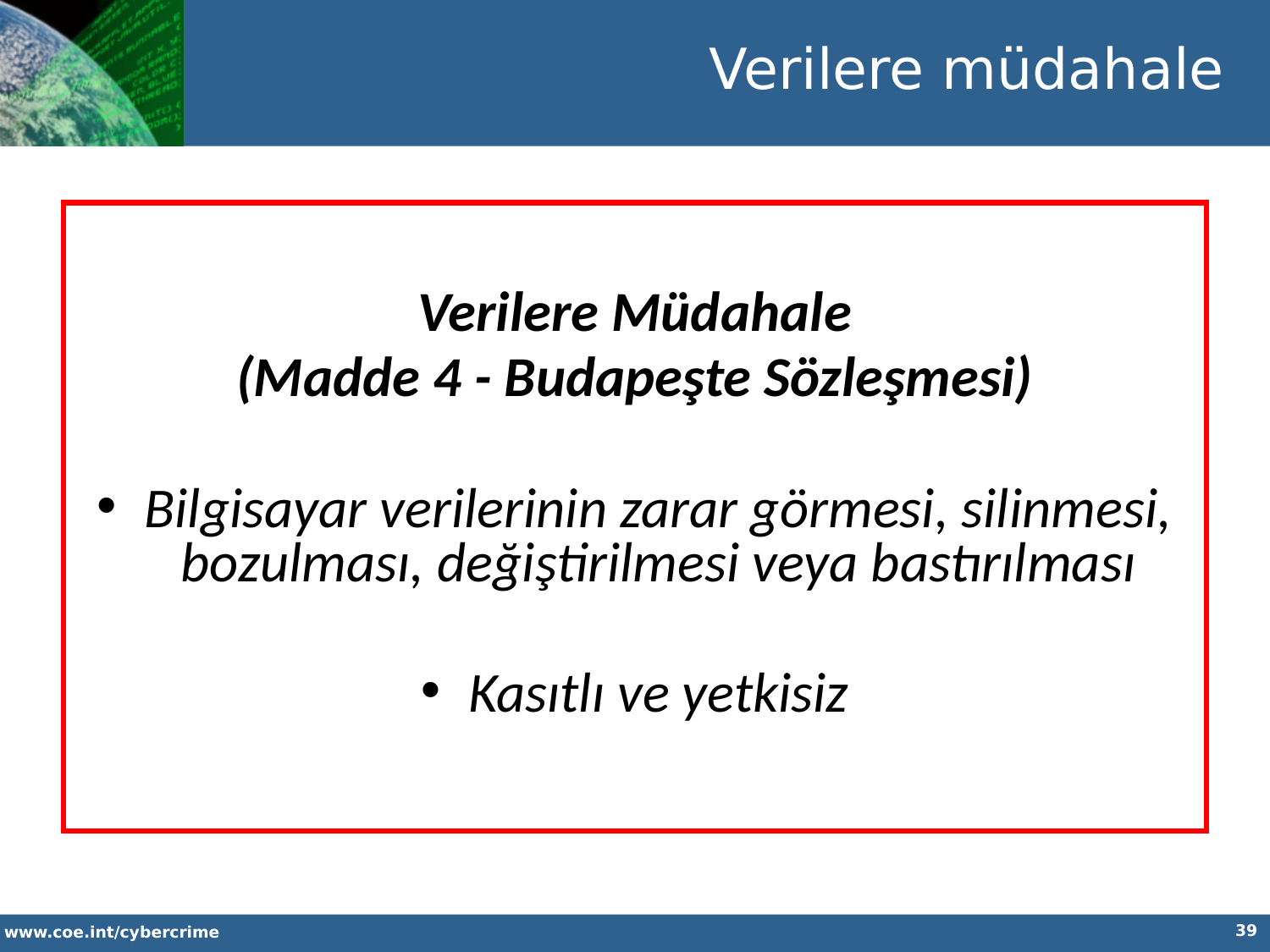

Verilere müdahale

Verilere Müdahale
(Madde 4 - Budapeşte Sözleşmesi)

Bilgisayar verilerinin zarar görmesi, silinmesi, bozulması, değiştirilmesi veya bastırılması

Kasıtlı ve yetkisiz